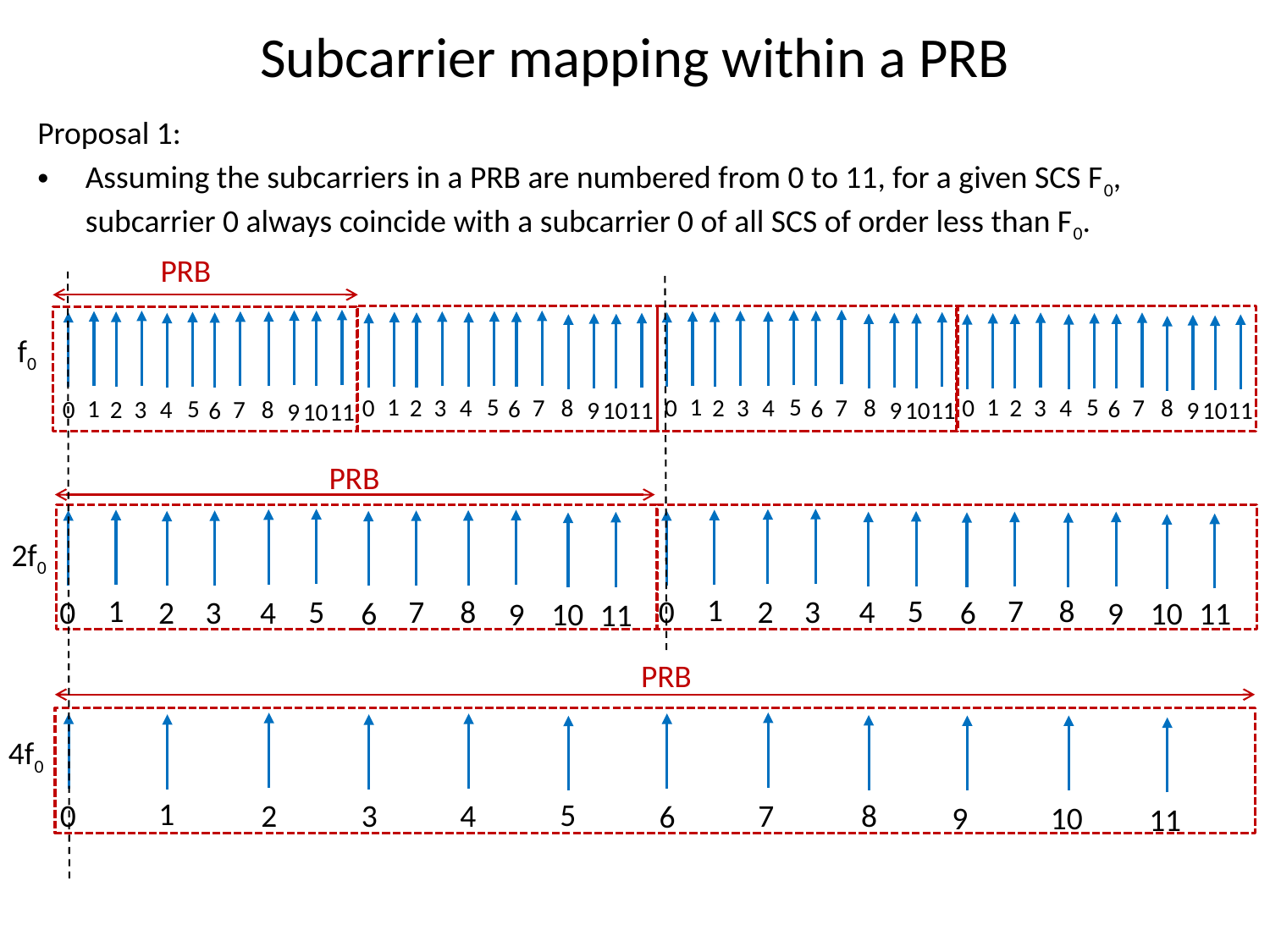

# Subcarrier mapping within a PRB
Proposal 1:
Assuming the subcarriers in a PRB are numbered from 0 to 11, for a given SCS F0, subcarrier 0 always coincide with a subcarrier 0 of all SCS of order less than F0.
PRB

f0
1
1
1
5
5
5
7
8
7
8
7
8
0
3
4
0
3
4
0
3
4
2
2
2
1
6
6
6
5
7
8
0
3
4
2
9
10
9
10
9
10
11
11
11
6
9
10
11
PRB

2f0
1
5
1
7
8
0
3
4
2
5
7
8
6
0
3
4
2
6
9
10
11
9
10
11
PRB

4f0
1
5
7
8
0
3
4
2
6
9
10
11